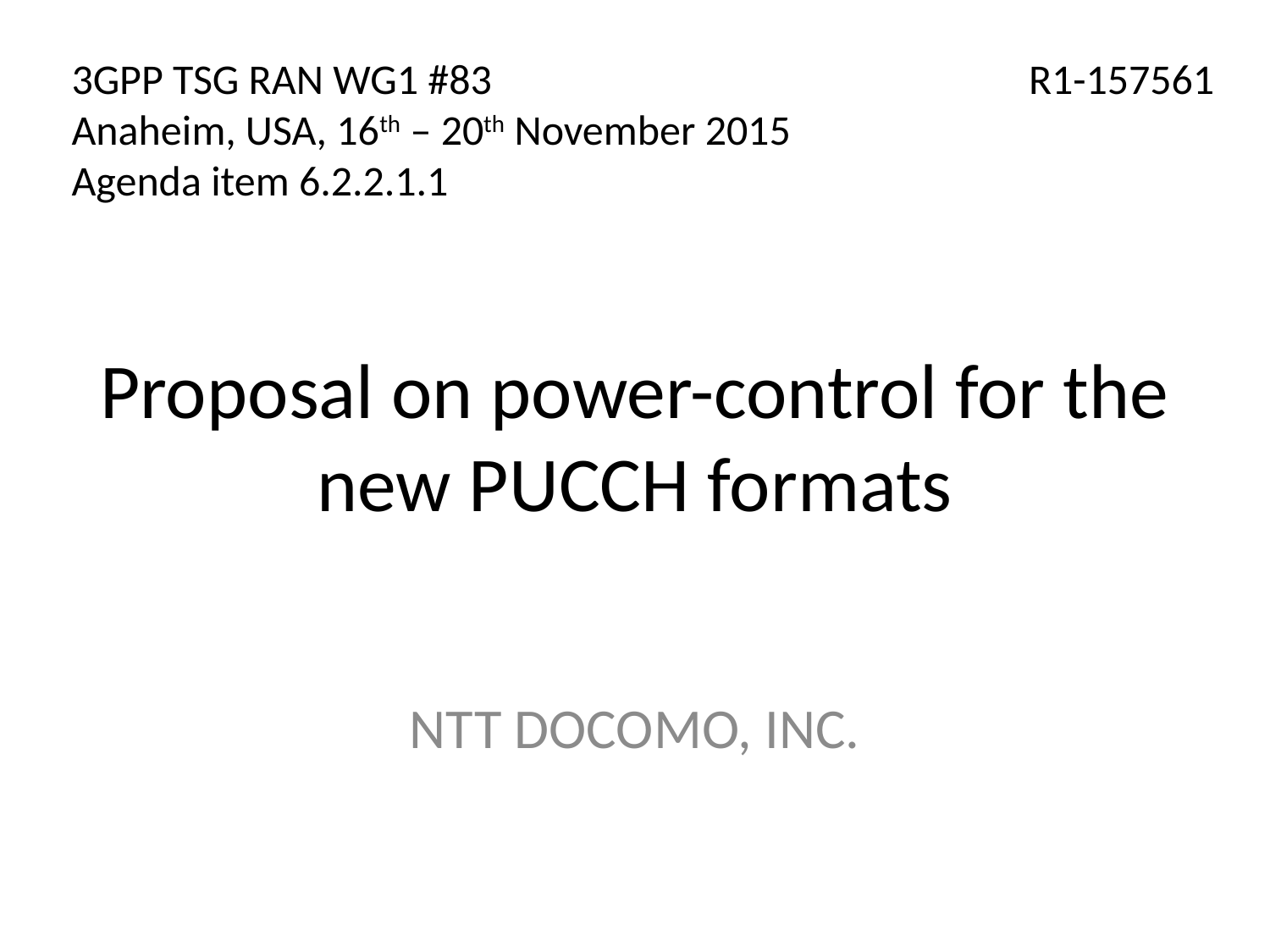

3GPP TSG RAN WG1 #83
Anaheim, USA, 16th – 20th November 2015
Agenda item 6.2.2.1.1
R1-157561
# Proposal on power-control for the new PUCCH formats
NTT DOCOMO, INC.